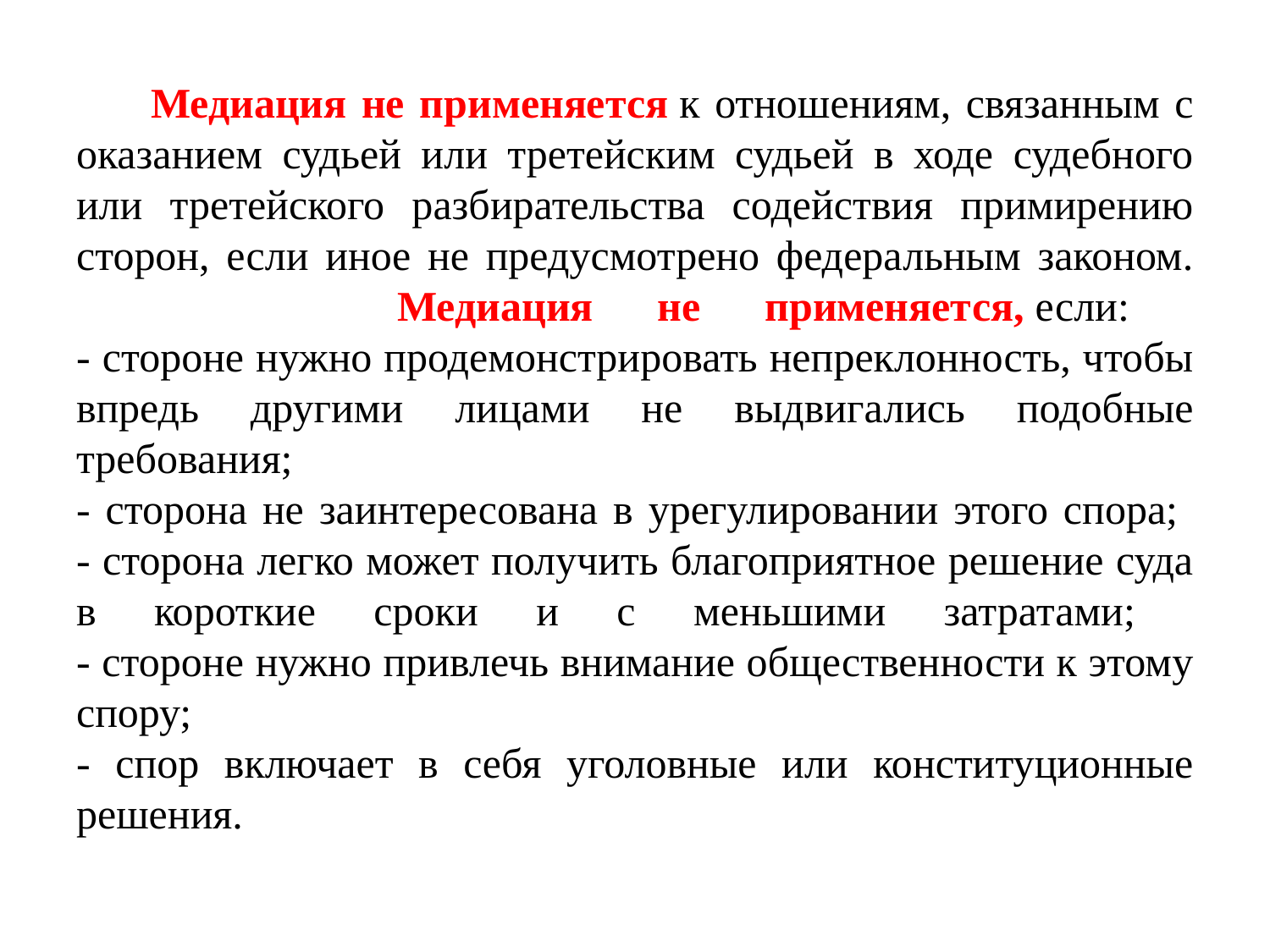

# Медиация не применяется к отношениям, связанным с оказанием судьей или третейским судьей в ходе судебного или третейского разбирательства содействия примирению сторон, если иное не предусмотрено федеральным законом. Медиация не применяется, если: - стороне нужно продемонстрировать непреклонность, чтобы впредь другими лицами не выдвигались подобные требования; - сторона не заинтересована в урегулировании этого спора; - сторона легко может получить благоприятное решение суда в короткие сроки и с меньшими затратами; - стороне нужно привлечь внимание общественности к этому спору; - спор включает в себя уголовные или конституционные решения.